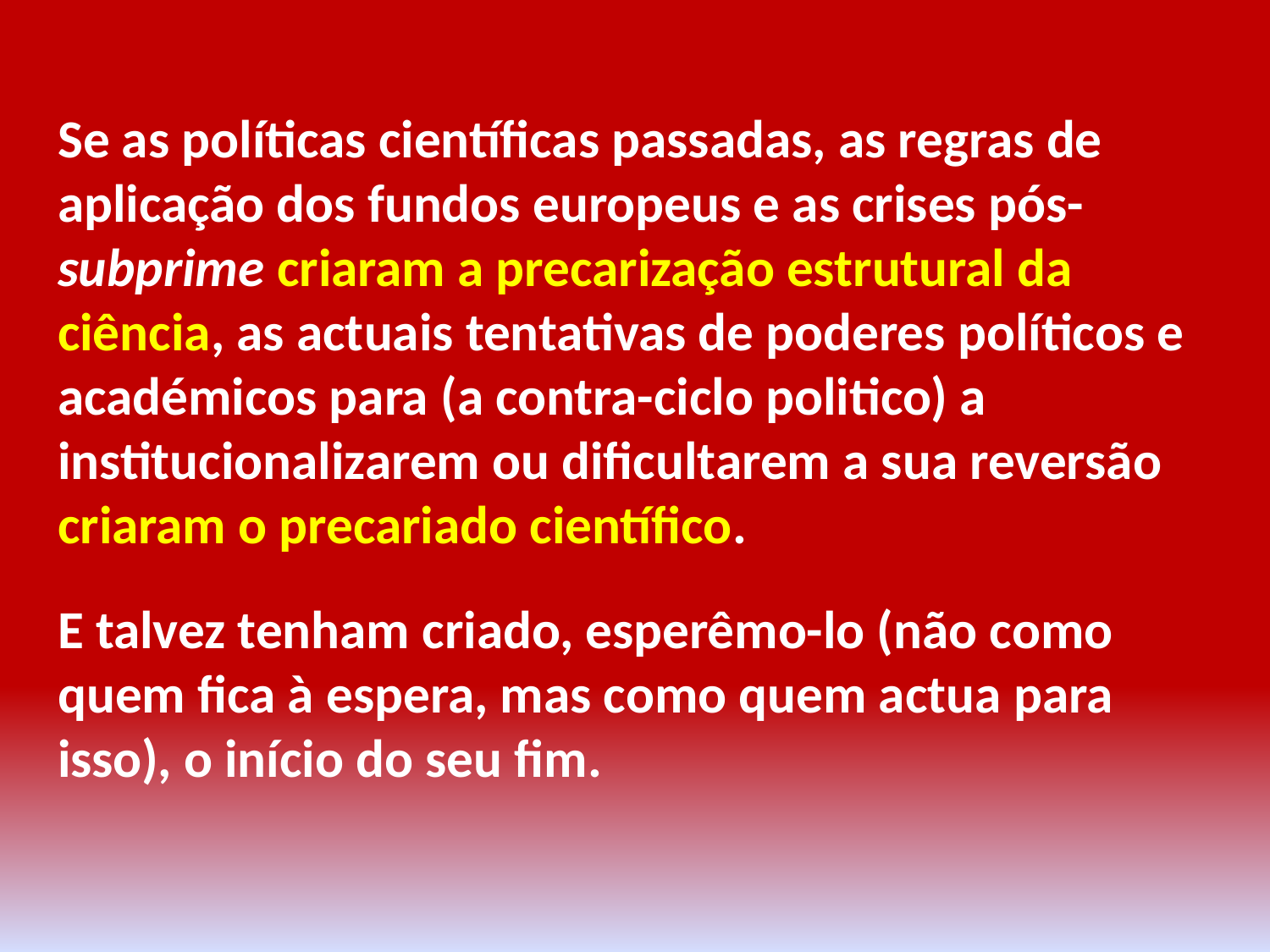

Se as políticas científicas passadas, as regras de aplicação dos fundos europeus e as crises pós-subprime criaram a precarização estrutural da ciência, as actuais tentativas de poderes políticos e académicos para (a contra-ciclo politico) a institucionalizarem ou dificultarem a sua reversão criaram o precariado científico.
E talvez tenham criado, esperêmo-lo (não como quem fica à espera, mas como quem actua para isso), o início do seu fim.